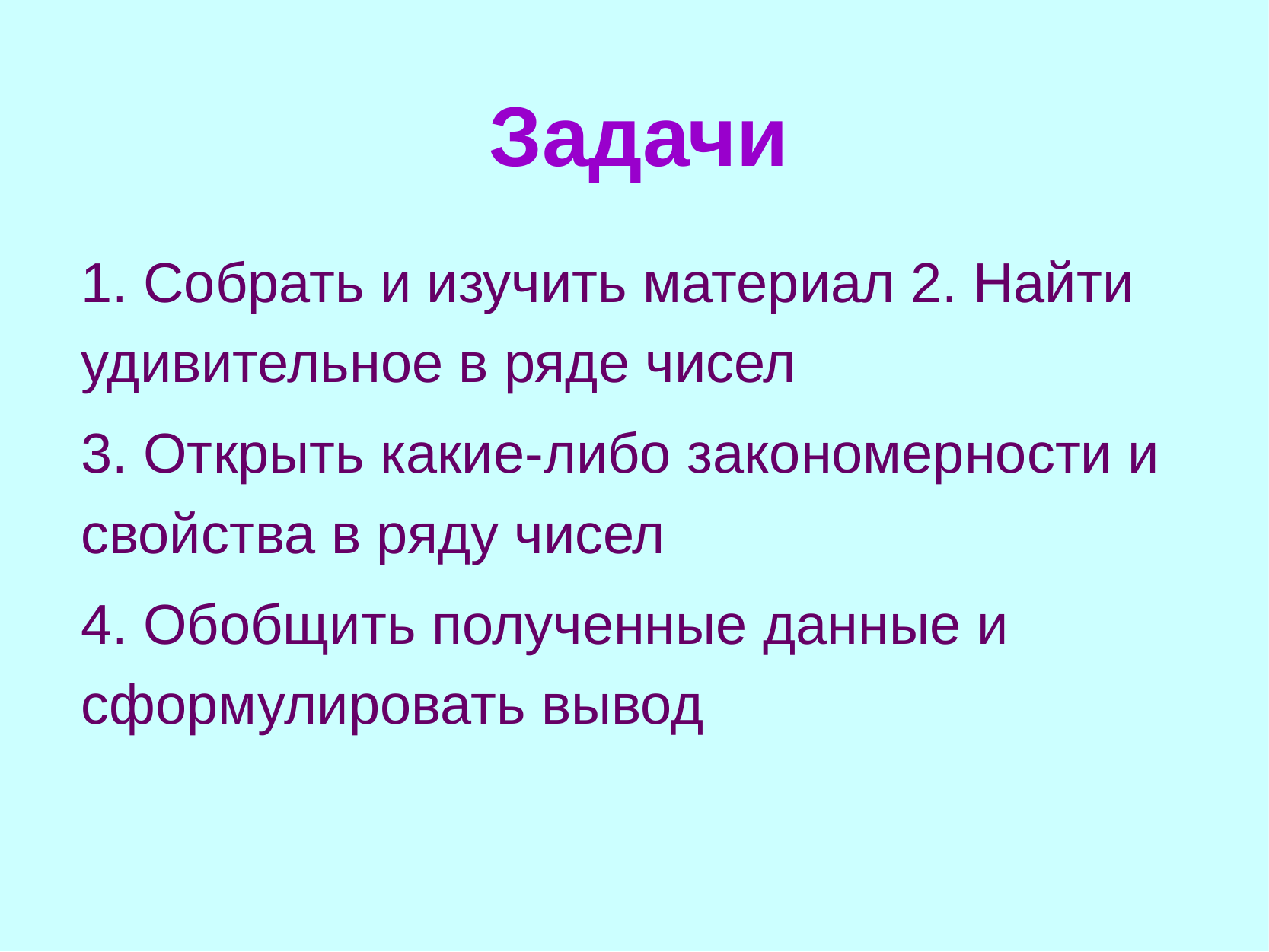

# Задачи
1. Собрать и изучить материал 2. Найти удивительное в ряде чисел
3. Открыть какие-либо закономерности и свойства в ряду чисел
4. Обобщить полученные данные и сформулировать вывод